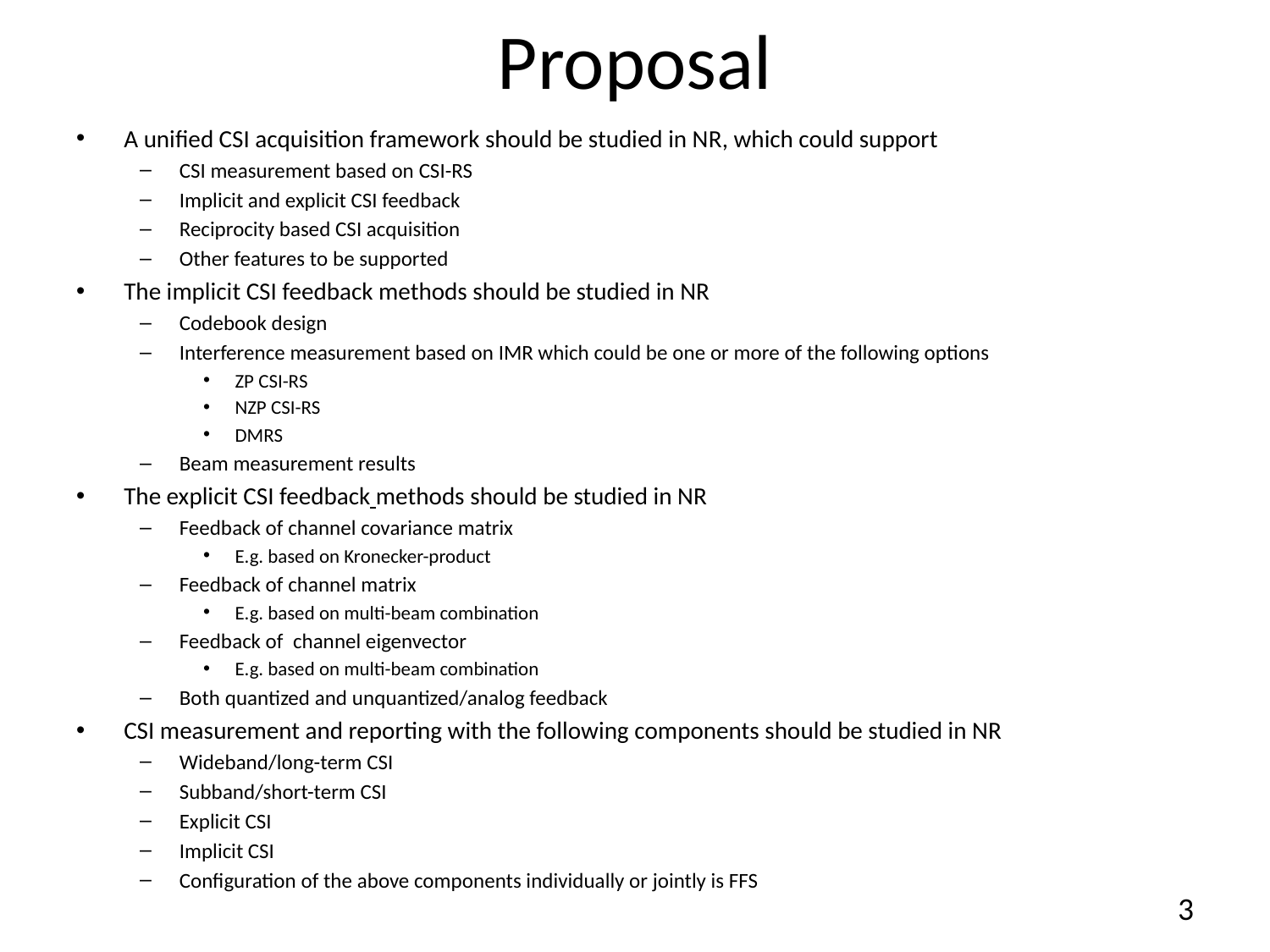

# Proposal
A unified CSI acquisition framework should be studied in NR, which could support
CSI measurement based on CSI-RS
Implicit and explicit CSI feedback
Reciprocity based CSI acquisition
Other features to be supported
The implicit CSI feedback methods should be studied in NR
Codebook design
Interference measurement based on IMR which could be one or more of the following options
ZP CSI-RS
NZP CSI-RS
DMRS
Beam measurement results
The explicit CSI feedback methods should be studied in NR
Feedback of channel covariance matrix
E.g. based on Kronecker-product
Feedback of channel matrix
E.g. based on multi-beam combination
Feedback of  channel eigenvector
E.g. based on multi-beam combination
Both quantized and unquantized/analog feedback
CSI measurement and reporting with the following components should be studied in NR
Wideband/long-term CSI
Subband/short-term CSI
Explicit CSI
Implicit CSI
Configuration of the above components individually or jointly is FFS

3